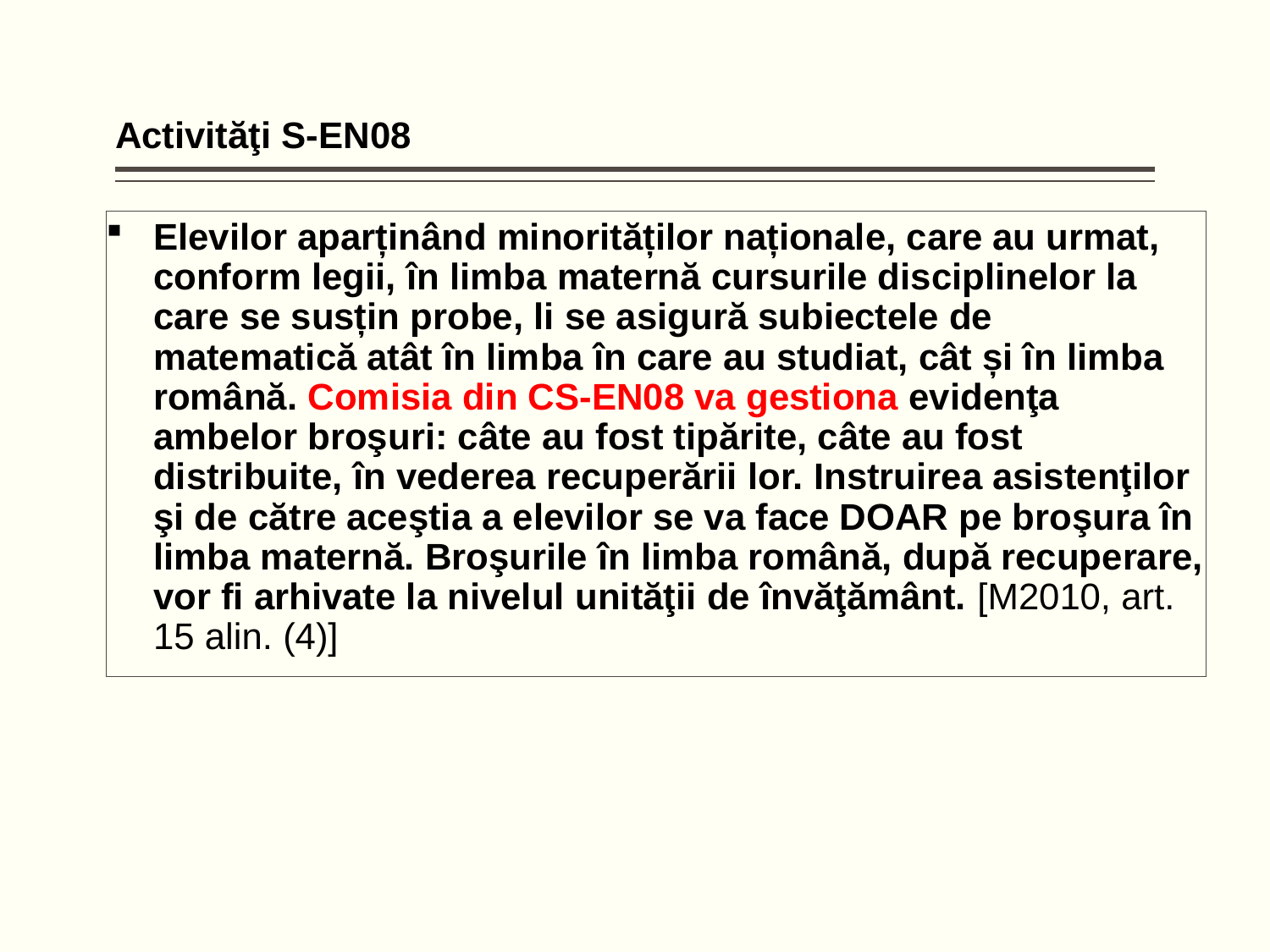

Activităţi S-EN08
# Elevilor aparținând minorităților naționale, care au urmat, conform legii, în limba maternă cursurile disciplinelor la care se susțin probe, li se asigură subiectele de matematică atât în limba în care au studiat, cât și în limba română. Comisia din CS-EN08 va gestiona evidenţa ambelor broşuri: câte au fost tipărite, câte au fost distribuite, în vederea recuperării lor. Instruirea asistenţilor şi de către aceştia a elevilor se va face DOAR pe broşura în limba maternă. Broşurile în limba română, după recuperare, vor fi arhivate la nivelul unităţii de învăţământ. [M2010, art. 15 alin. (4)]